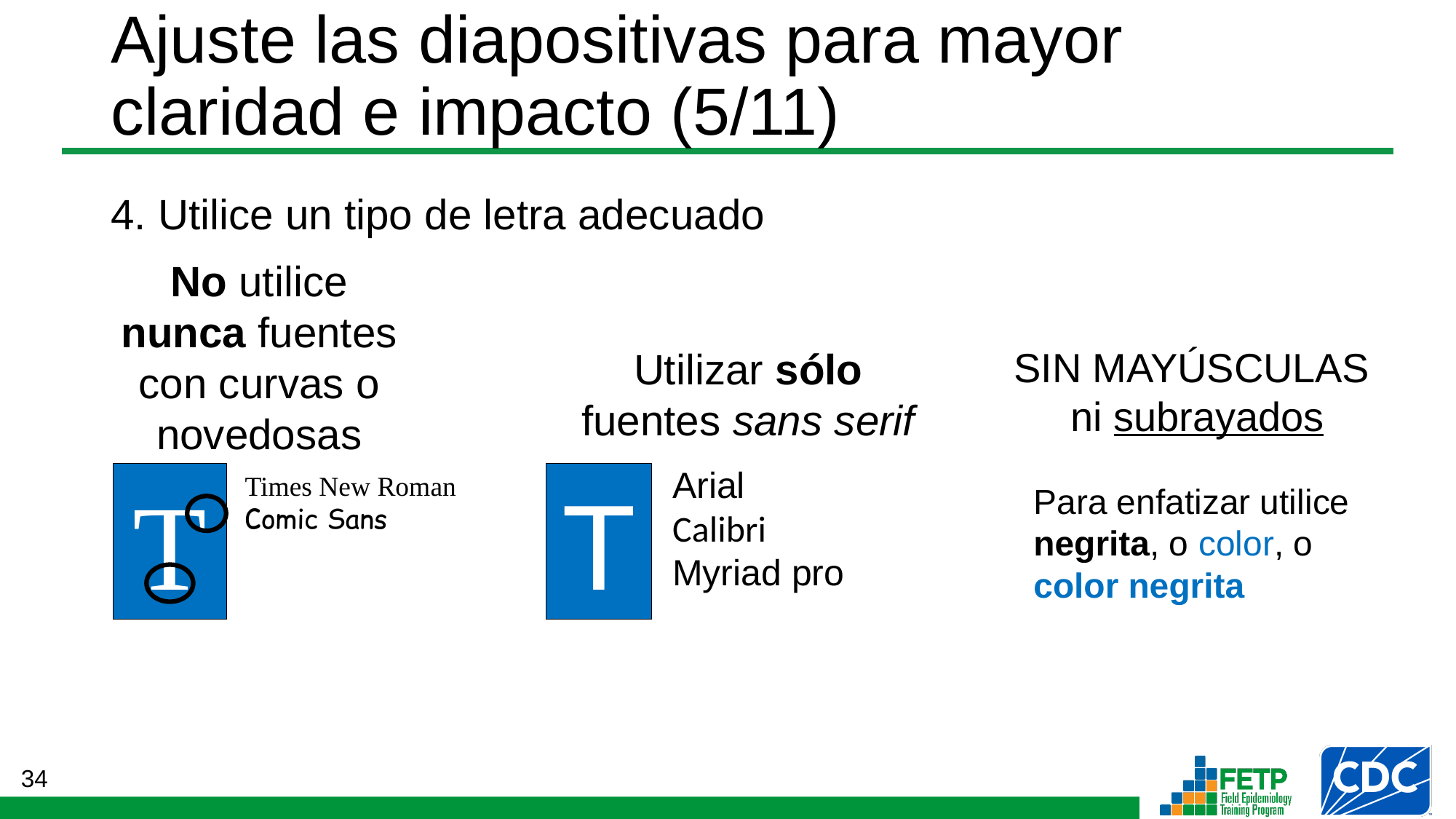

# Ajuste las diapositivas para mayor claridad e impacto (5/11)
4. Utilice un tipo de letra adecuado
No utilice nunca fuentes con curvas o novedosas
Utilizar sólo
fuentes sans serif
Arial
Calibri
Myriad pro
T
SIN MAYÚSCULAS
ni subrayados

Para enfatizar utilice negrita, o color, o color negrita
T

Times New Roman
Comic Sans